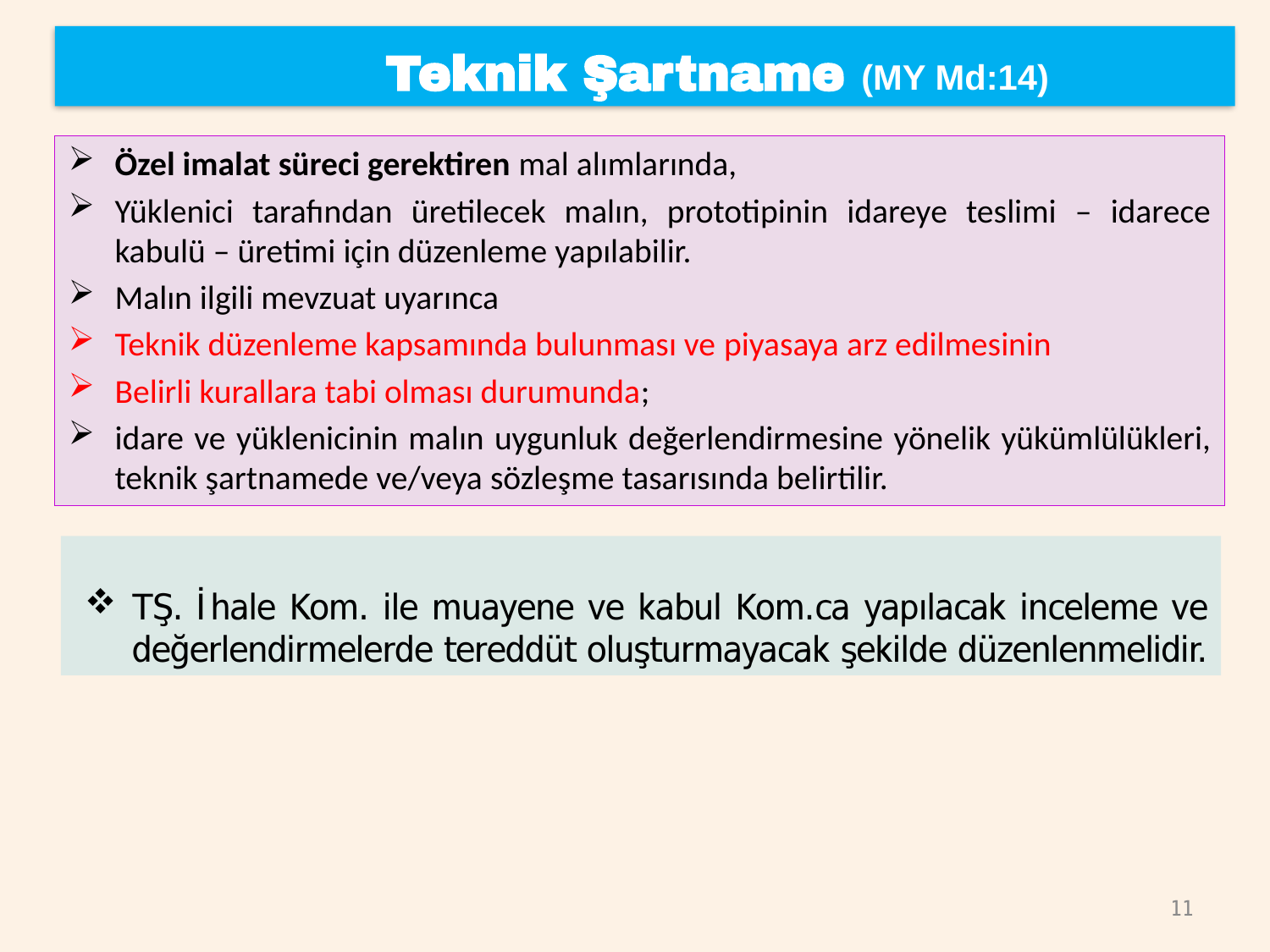

Teknik Şartname (MY Md:14)
Özel imalat süreci gerektiren mal alımlarında,
Yüklenici tarafından üretilecek malın, prototipinin idareye teslimi – idarece kabulü – üretimi için düzenleme yapılabilir.
Malın ilgili mevzuat uyarınca
Teknik düzenleme kapsamında bulunması ve piyasaya arz edilmesinin
Belirli kurallara tabi olması durumunda;
idare ve yüklenicinin malın uygunluk değerlendirmesine yönelik yükümlülükleri, teknik şartnamede ve/veya sözleşme tasarısında belirtilir.

TŞ. İhale Kom. ile muayene ve kabul Kom.ca yapılacak inceleme ve değerlendirmelerde tereddüt oluşturmayacak şekilde düzenlenmelidir.
11